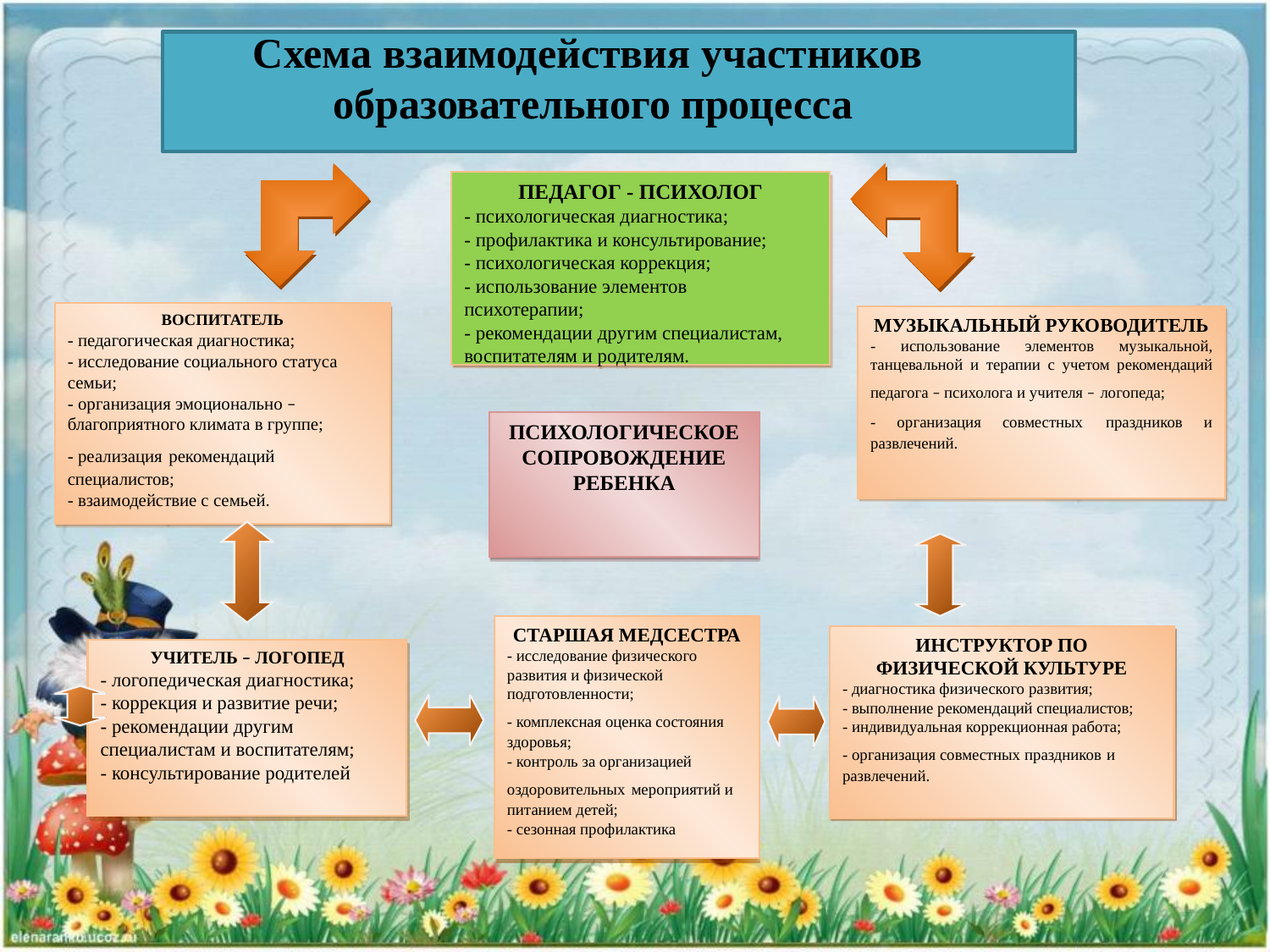

Схема взаимодействия участников
образовательного процесса

ПЕДАГОГ - ПСИХОЛОГ
- психологическая диагностика;
- профилактика и консультирование;
- психологическая коррекция;
- использование элементов
психотерапии;
- рекомендации другим специалистам, воспитателям и родителям.

ВОСПИТАТЕЛЬ
- педагогическая диагностика;
- исследование социального статуса семьи;
- организация эмоционально – благоприятного климата в группе;
- реализация рекомендаций специалистов;
- взаимодействие с семьей.

МУЗЫКАЛЬНЫЙ РУКОВОДИТЕЛЬ
- использование элементов музыкальной, танцевальной и терапии с учетом рекомендаций педагога – психолога и учителя – логопеда;
- организация совместных праздников и развлечений.
ПСИХОЛОГИЧЕСКОЕ СОПРОВОЖДЕНИЕ РЕБЕНКА

СТАРШАЯ МЕДСЕСТРА
- исследование физического развития и физической подготовленности;
- комплексная оценка состояния здоровья;
- контроль за организацией оздоровительных мероприятий и питанием детей;
- сезонная профилактика
ИНСТРУКТОР ПО ФИЗИЧЕСКОЙ КУЛЬТУРЕ
- диагностика физического развития;
- выполнение рекомендаций специалистов;
- индивидуальная коррекционная работа;
- организация совместных праздников и развлечений.
УЧИТЕЛЬ – ЛОГОПЕД
- логопедическая диагностика;
- коррекция и развитие речи;
- рекомендации другим специалистам и воспитателям;
- консультирование родителей